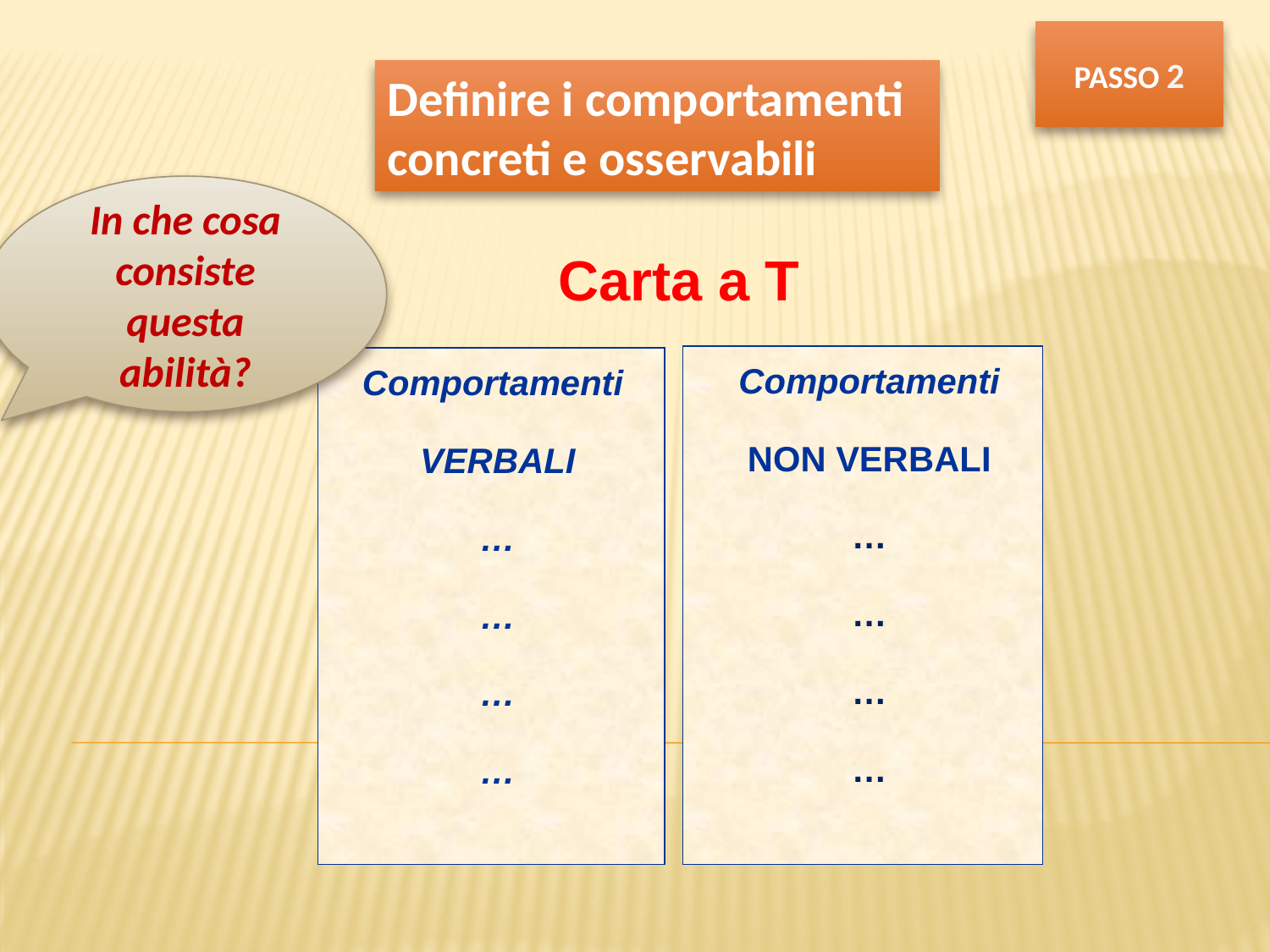

PASSO 2
Definire i comportamenti concreti e osservabili
In che cosa consiste questa abilità?

Carta a T
Comportamenti
NON VERBALI
…
…
…
…
Comportamenti
VERBALI
…
…
…
…